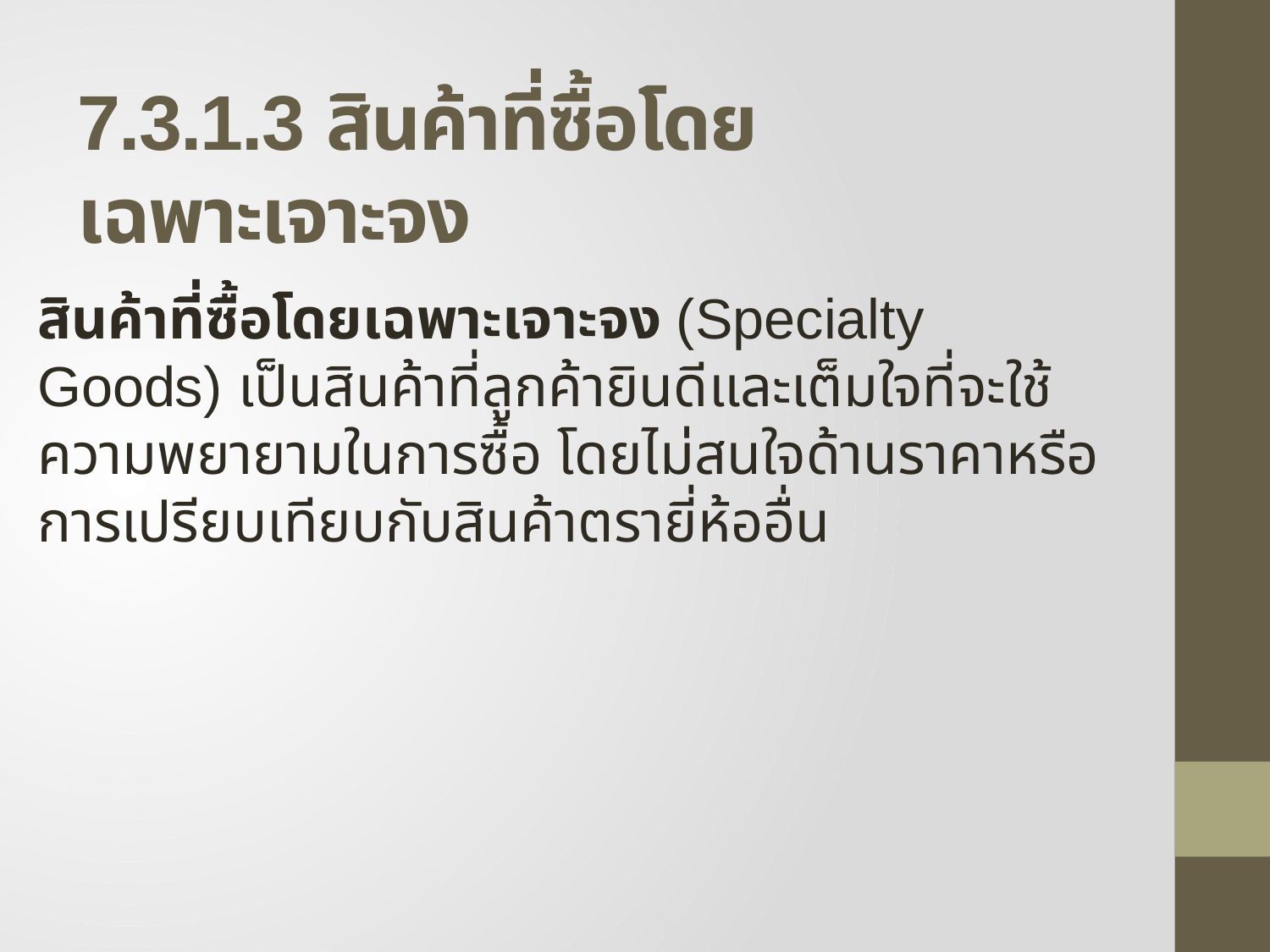

# 7.3.1.3 สินค้าที่ซื้อโดยเฉพาะเจาะจง
สินค้าที่ซื้อโดยเฉพาะเจาะจง (Specialty Goods) เป็นสินค้าที่ลูกค้ายินดีและเต็มใจที่จะใช้ความพยายามในการซื้อ โดยไม่สนใจด้านราคาหรือการเปรียบเทียบกับสินค้าตรายี่ห้ออื่น